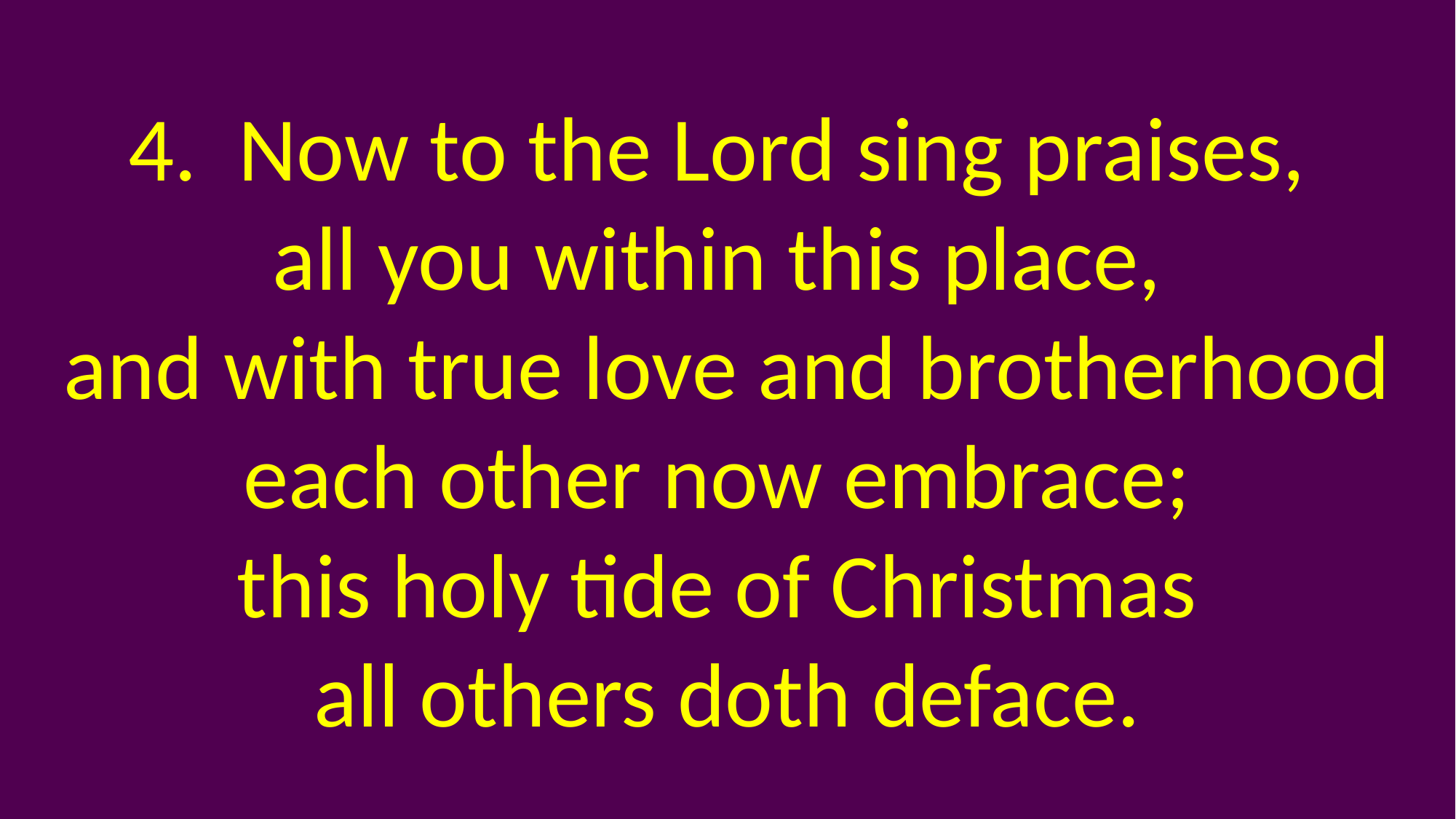

4.  Now to the Lord sing praises,
all you within this place,
and with true love and brotherhood
each other now embrace;
this holy tide of Christmas
all others doth deface.